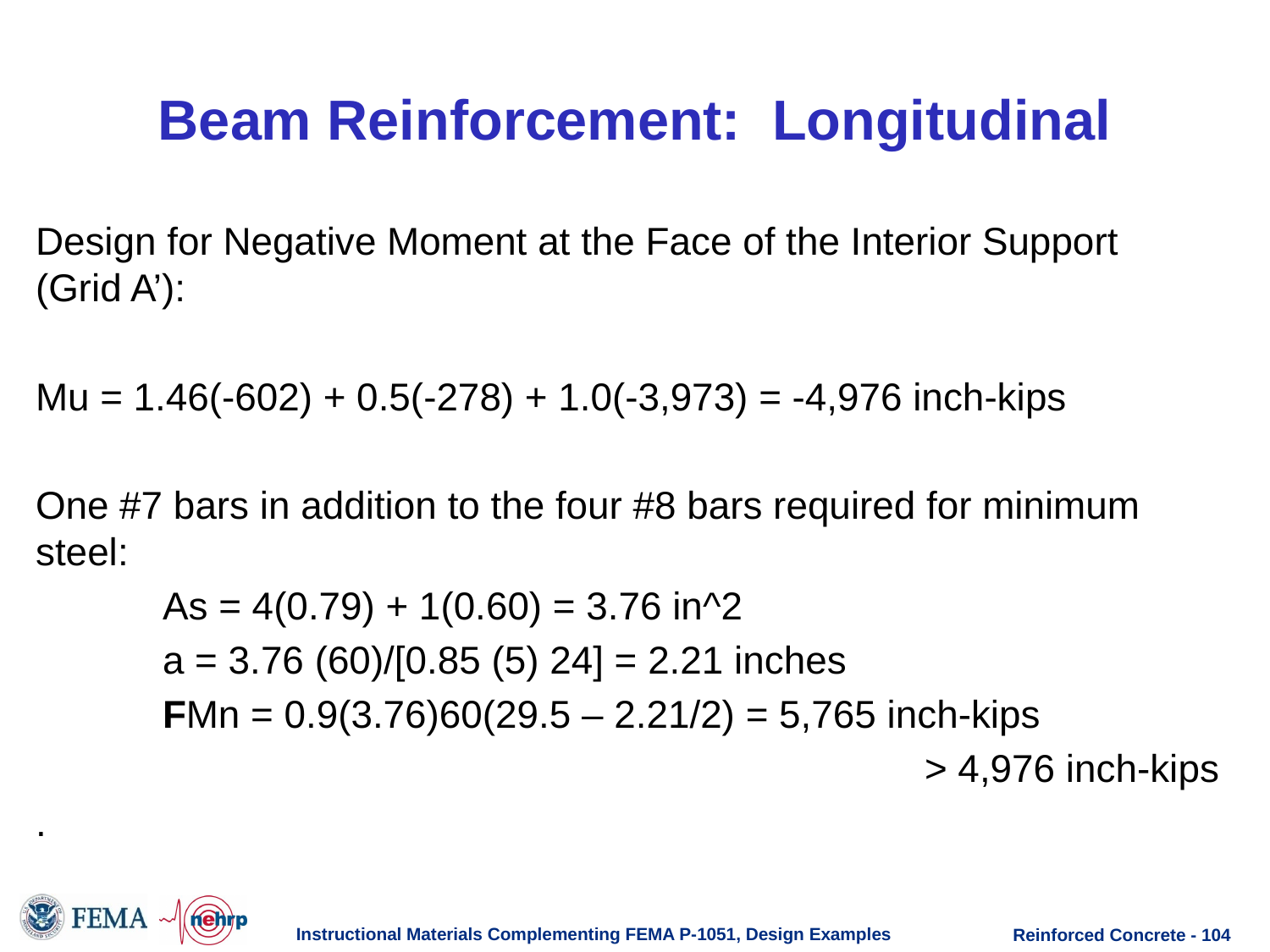

# Beam Reinforcement:  Longitudinal
Design for Negative Moment at the Face of the Interior Support
(Grid A’):

Mu = 1.46(-602) + 0.5(-278) + 1.0(-3,973) = -4,976 inch-kips

One #7 bars in addition to the four #8 bars required for minimum steel:
	As = 4(0.79) + 1(0.60) = 3.76 in^2
	a = 3.76 (60)/[0.85 (5) 24] = 2.21 inches
	FMn = 0.9(3.76)60(29.5 – 2.21/2) = 5,765 inch-kips
							> 4,976 inch-kips
.
Instructional Materials Complementing FEMA P-1051, Design Examples